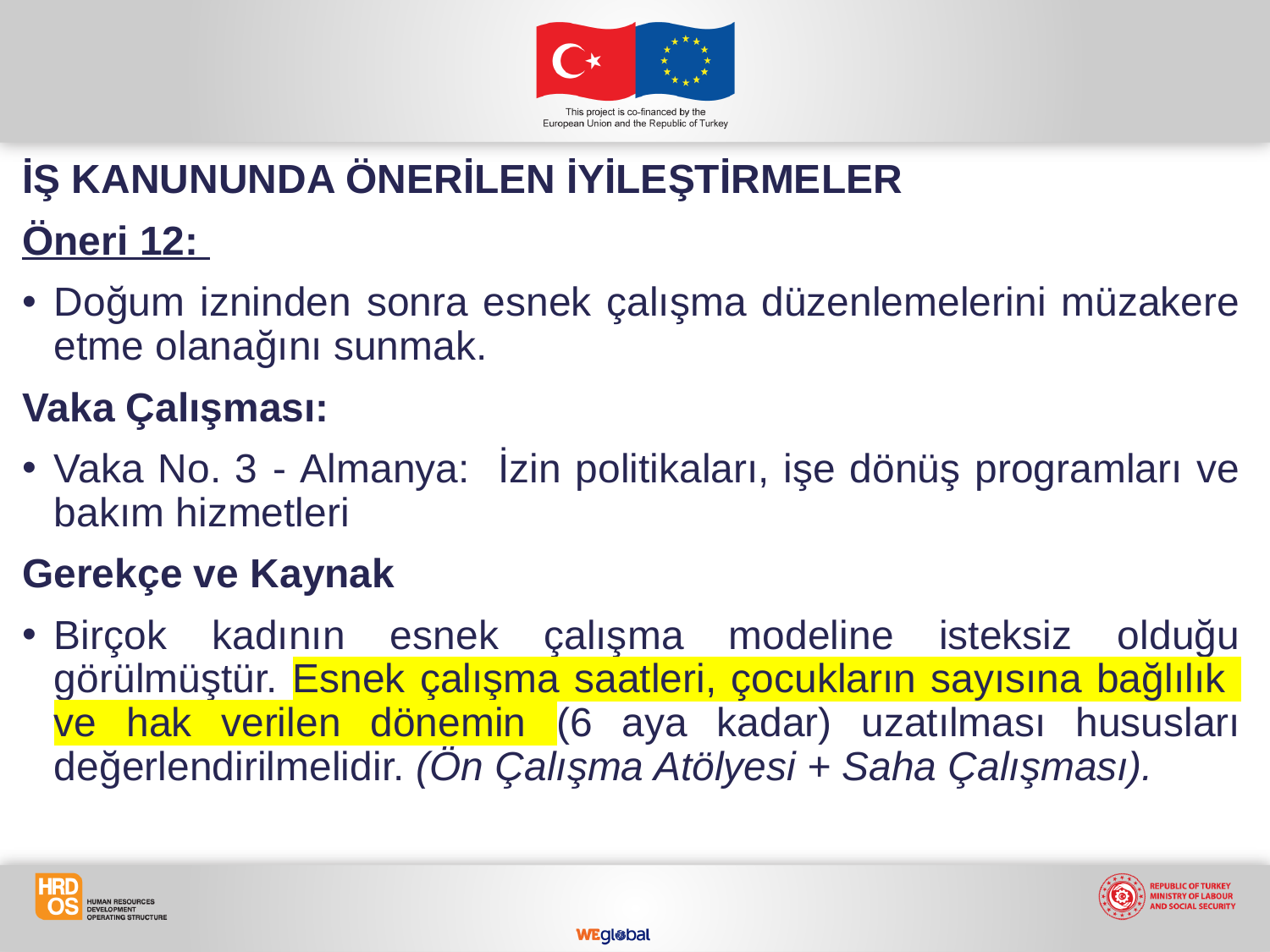

İŞ KANUNUNDA ÖNERİLEN İYİLEŞTİRMELER
Öneri 12:
Doğum izninden sonra esnek çalışma düzenlemelerini müzakere etme olanağını sunmak.
Vaka Çalışması:
Vaka No. 3 - Almanya:  İzin politikaları, işe dönüş programları ve bakım hizmetleri
Gerekçe ve Kaynak
Birçok kadının esnek çalışma modeline isteksiz olduğu görülmüştür. Esnek çalışma saatleri, çocukların sayısına bağlılık  ve hak verilen dönemin (6 aya kadar) uzatılması hususları değerlendirilmelidir. (Ön Çalışma Atölyesi + Saha Çalışması).